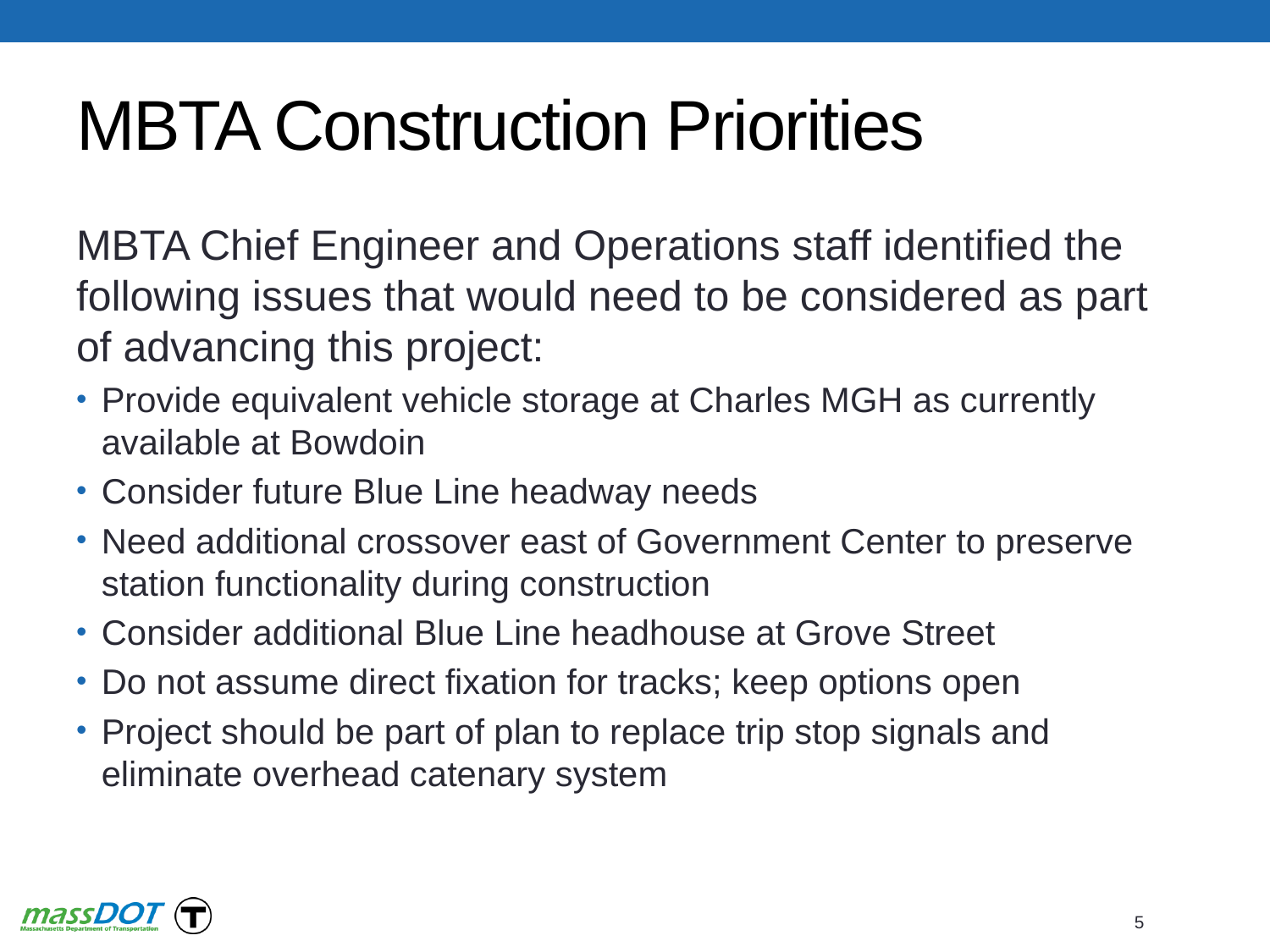

# MBTA Construction Priorities
MBTA Chief Engineer and Operations staff identified the following issues that would need to be considered as part of advancing this project:
Provide equivalent vehicle storage at Charles MGH as currently available at Bowdoin
Consider future Blue Line headway needs
Need additional crossover east of Government Center to preserve station functionality during construction
Consider additional Blue Line headhouse at Grove Street
Do not assume direct fixation for tracks; keep options open
Project should be part of plan to replace trip stop signals and eliminate overhead catenary system

5